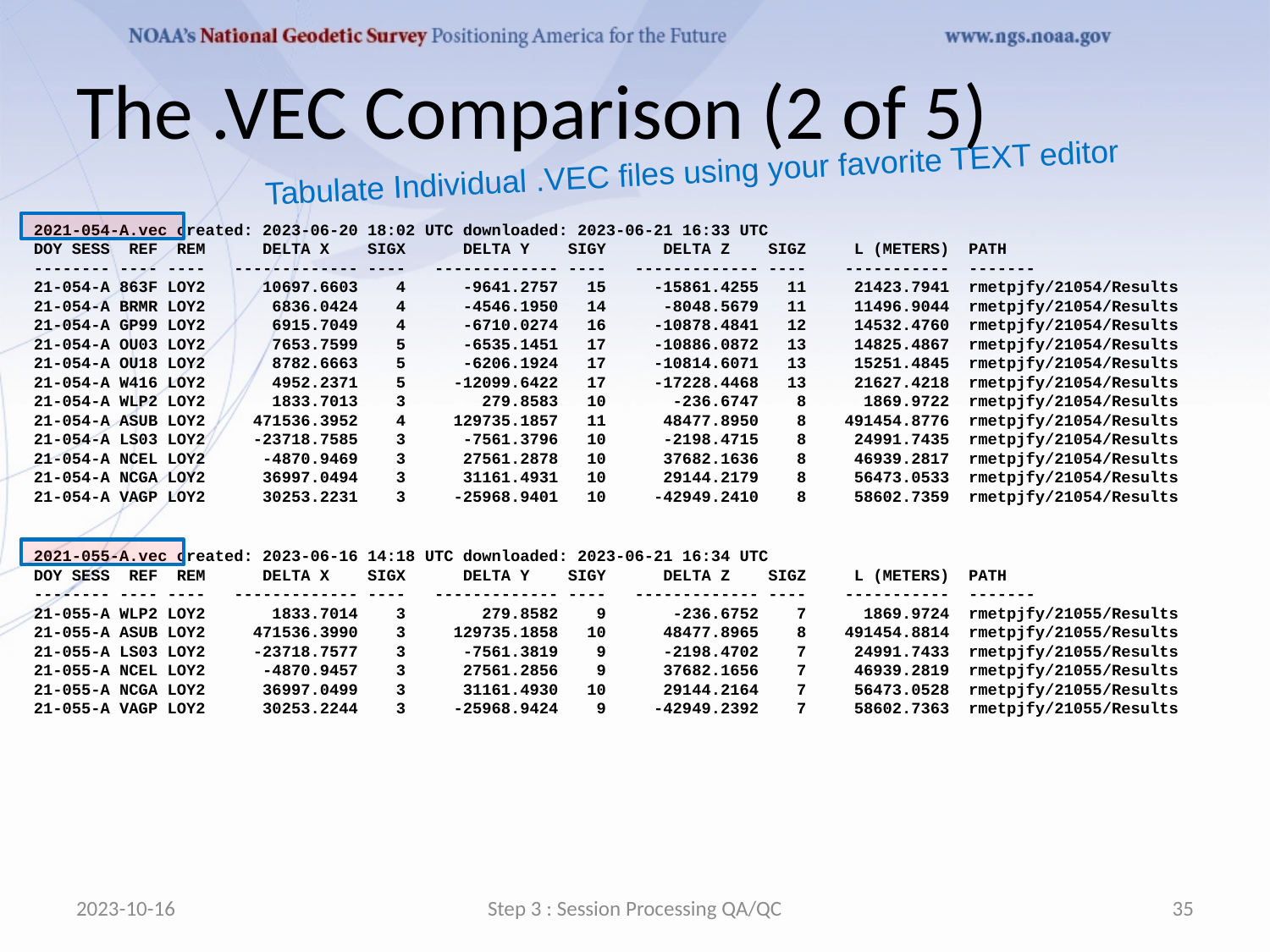

# The .VEC Comparison (2 of 5)
Tabulate Individual .VEC files using your favorite TEXT editor
2021-054-A.vec created: 2023-06-20 18:02 UTC downloaded: 2023-06-21 16:33 UTC
DOY SESS  REF  REM      DELTA X    SIGX      DELTA Y    SIGY      DELTA Z    SIGZ     L (METERS)  PATH
-------- ---- ----   ------------- ----   ------------- ----   ------------- ----    -----------  -------
21-054-A 863F LOY2      10697.6603    4      -9641.2757   15     -15861.4255   11     21423.7941  rmetpjfy/21054/Results
21-054-A BRMR LOY2       6836.0424    4      -4546.1950   14      -8048.5679   11     11496.9044  rmetpjfy/21054/Results
21-054-A GP99 LOY2       6915.7049    4      -6710.0274   16     -10878.4841   12     14532.4760  rmetpjfy/21054/Results
21-054-A OU03 LOY2       7653.7599    5      -6535.1451   17     -10886.0872   13     14825.4867  rmetpjfy/21054/Results
21-054-A OU18 LOY2       8782.6663    5      -6206.1924   17     -10814.6071   13     15251.4845  rmetpjfy/21054/Results
21-054-A W416 LOY2       4952.2371    5     -12099.6422   17     -17228.4468   13     21627.4218  rmetpjfy/21054/Results
21-054-A WLP2 LOY2       1833.7013    3        279.8583   10       -236.6747    8      1869.9722  rmetpjfy/21054/Results
21-054-A ASUB LOY2     471536.3952    4     129735.1857   11      48477.8950    8    491454.8776  rmetpjfy/21054/Results
21-054-A LS03 LOY2     -23718.7585    3      -7561.3796   10      -2198.4715    8     24991.7435  rmetpjfy/21054/Results
21-054-A NCEL LOY2      -4870.9469    3      27561.2878   10      37682.1636    8     46939.2817  rmetpjfy/21054/Results
21-054-A NCGA LOY2      36997.0494    3      31161.4931   10      29144.2179    8     56473.0533  rmetpjfy/21054/Results
21-054-A VAGP LOY2      30253.2231    3     -25968.9401   10     -42949.2410    8     58602.7359  rmetpjfy/21054/Results

2021-055-A.vec created: 2023-06-16 14:18 UTC downloaded: 2023-06-21 16:34 UTC
DOY SESS  REF  REM      DELTA X    SIGX      DELTA Y    SIGY      DELTA Z    SIGZ     L (METERS)  PATH
-------- ---- ----   ------------- ----   ------------- ----   ------------- ----    -----------  -------
21-055-A WLP2 LOY2       1833.7014    3        279.8582    9       -236.6752    7      1869.9724  rmetpjfy/21055/Results
21-055-A ASUB LOY2     471536.3990    3     129735.1858   10      48477.8965    8    491454.8814  rmetpjfy/21055/Results
21-055-A LS03 LOY2     -23718.7577    3      -7561.3819    9      -2198.4702    7     24991.7433  rmetpjfy/21055/Results
21-055-A NCEL LOY2      -4870.9457    3      27561.2856    9      37682.1656    7     46939.2819  rmetpjfy/21055/Results
21-055-A NCGA LOY2      36997.0499    3      31161.4930   10      29144.2164    7     56473.0528  rmetpjfy/21055/Results
21-055-A VAGP LOY2      30253.2244    3     -25968.9424    9     -42949.2392    7     58602.7363  rmetpjfy/21055/Results

2023-10-16
Step 3 : Session Processing QA/QC
35